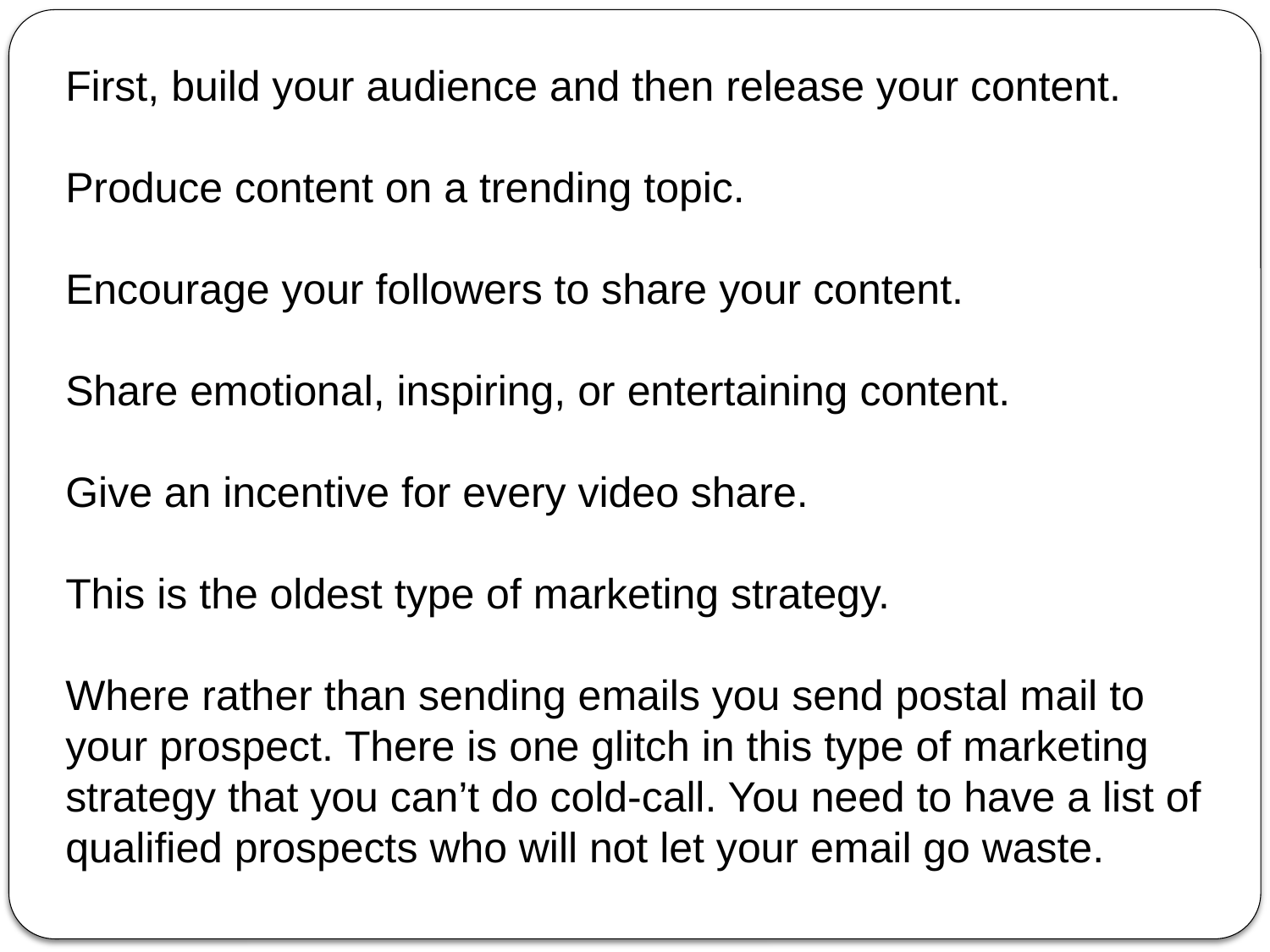

First, build your audience and then release your content.

Produce content on a trending topic.

Encourage your followers to share your content.

Share emotional, inspiring, or entertaining content.

Give an incentive for every video share.

This is the oldest type of marketing strategy.

Where rather than sending emails you send postal mail to your prospect. There is one glitch in this type of marketing strategy that you can’t do cold-call. You need to have a list of qualified prospects who will not let your email go waste.